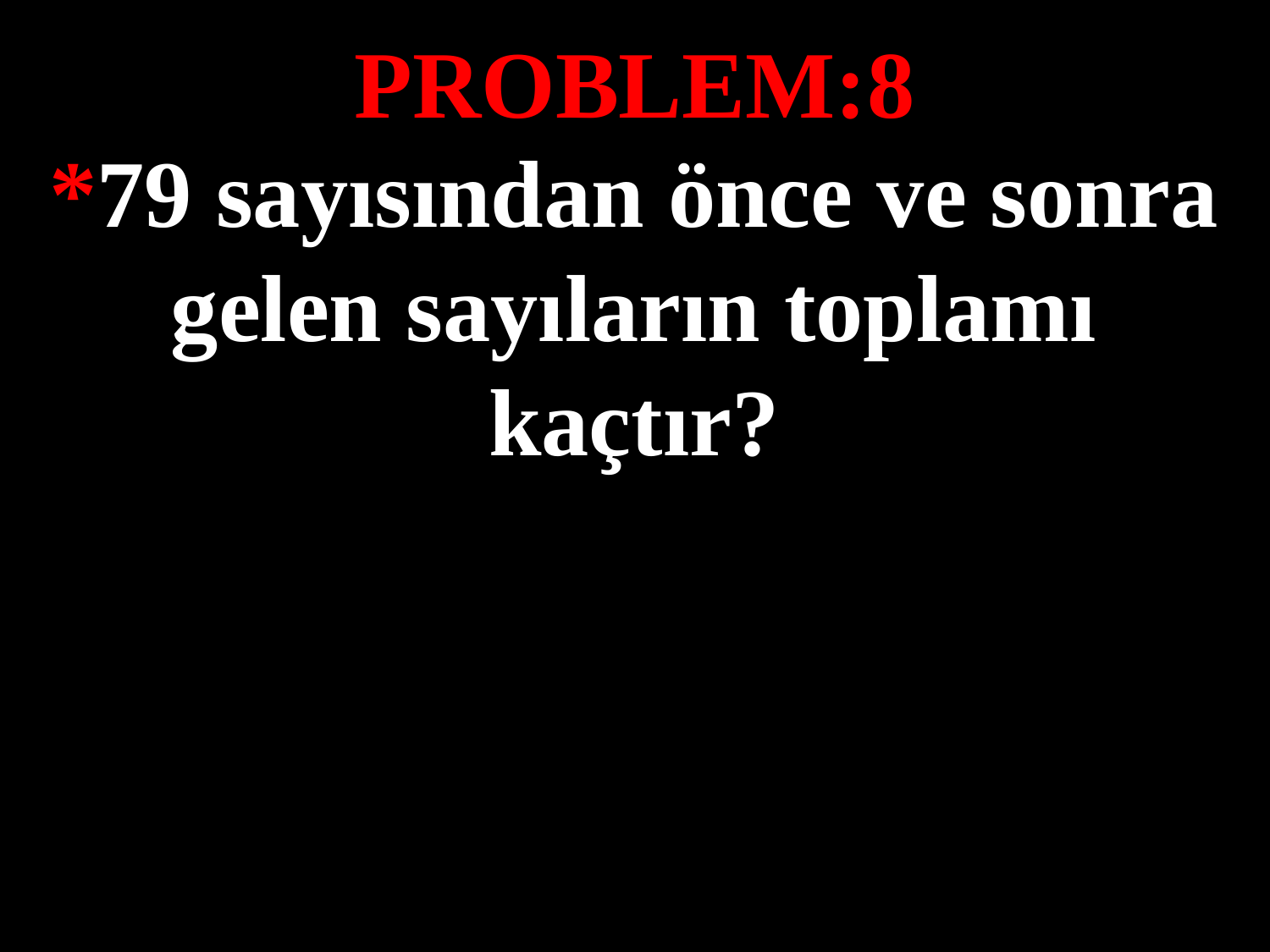

PROBLEM:8
*79 sayısından önce ve sonra gelen sayıların toplamı kaçtır?
#